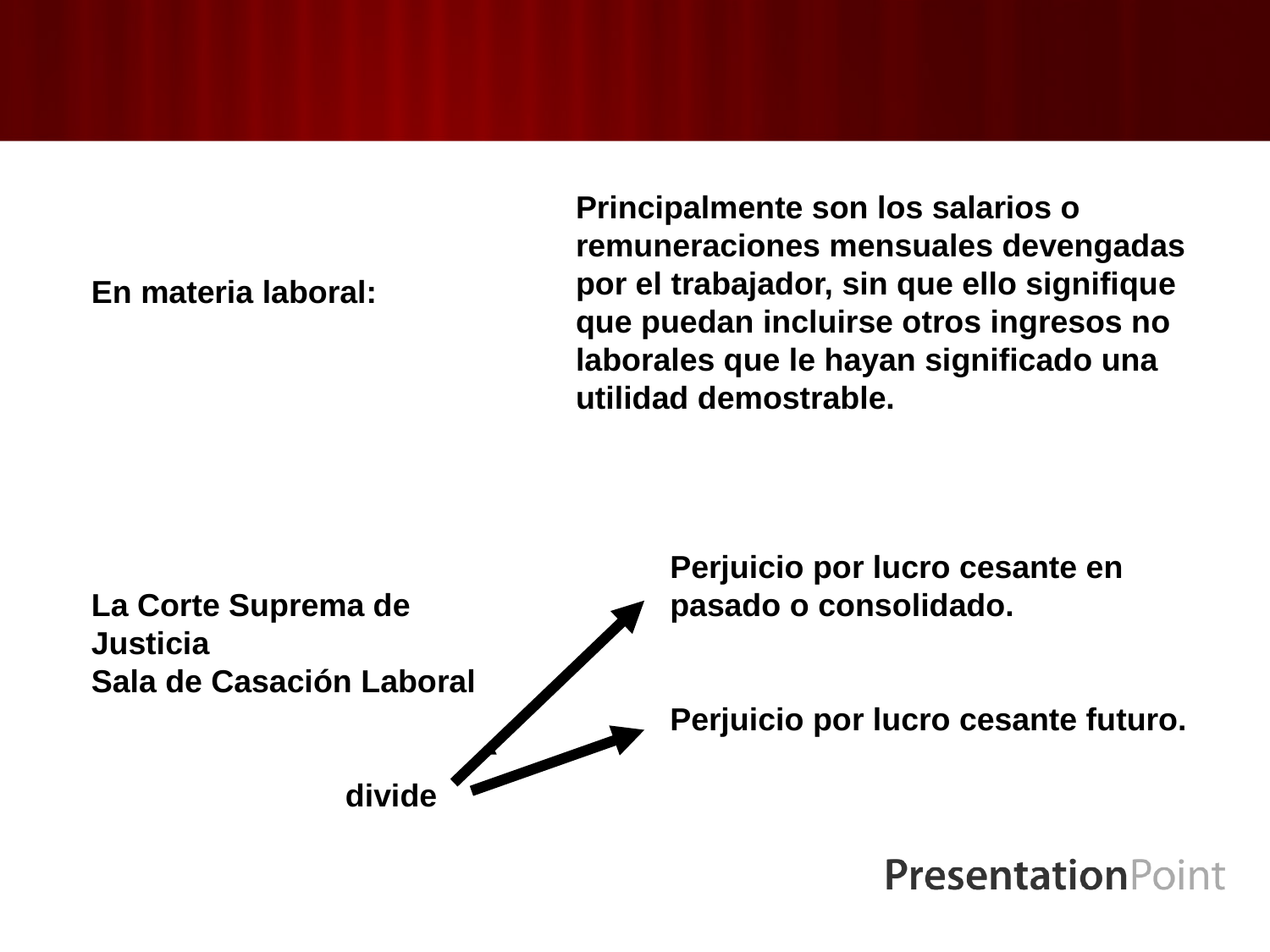

Principalmente son los salarios o remuneraciones mensuales devengadas por el trabajador, sin que ello signifique que puedan incluirse otros ingresos no laborales que le hayan significado una utilidad demostrable.
En materia laboral:
Perjuicio por lucro cesante en pasado o consolidado.

Perjuicio por lucro cesante futuro.
La Corte Suprema de Justicia
Sala de Casación Laboral

					divide